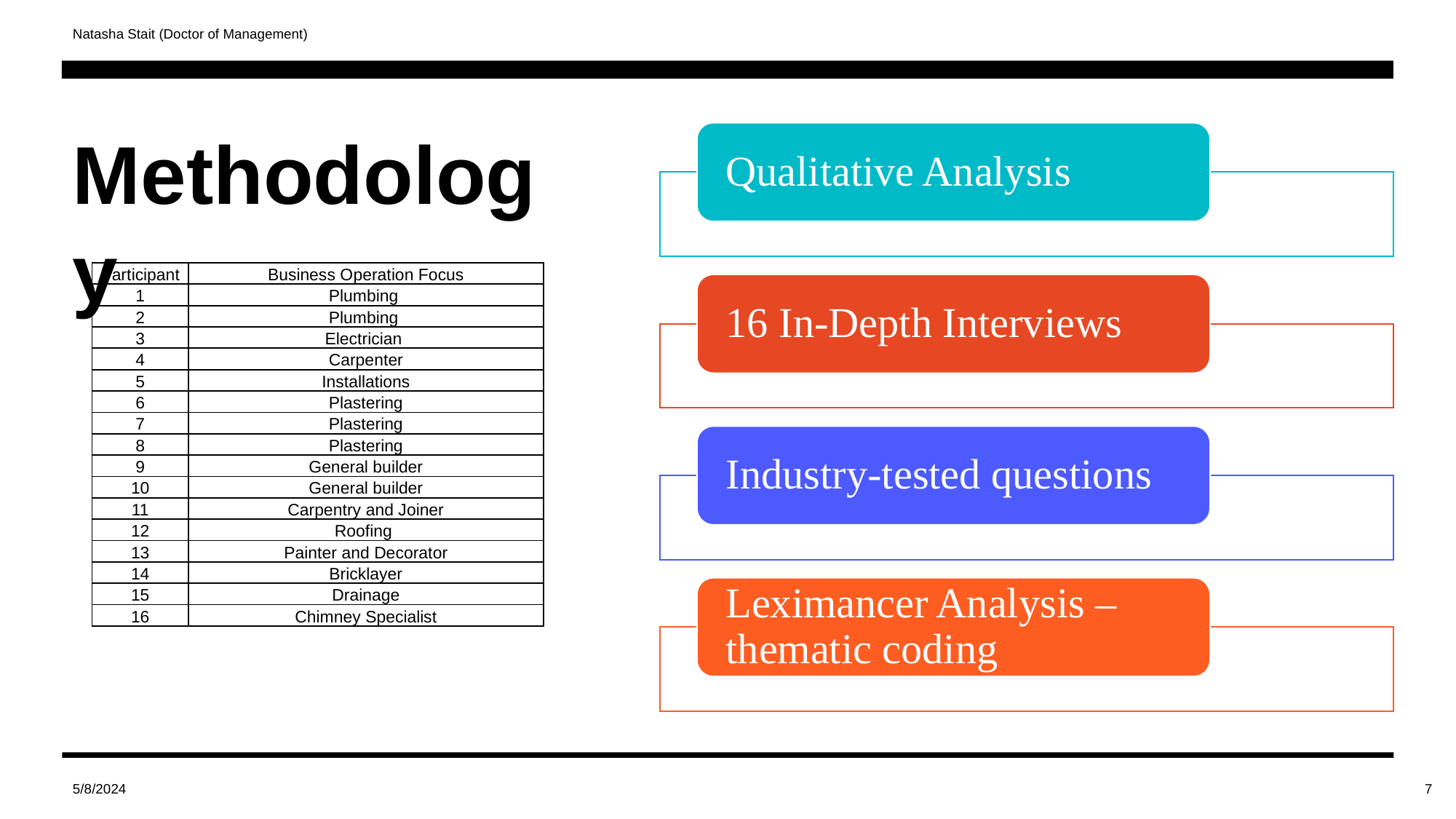

Natasha Stait (Doctor of Management)

# Methodology
Qualitative Analysis
16 In-Depth Interviews
Industry-tested questions
Leximancer Analysis – thematic coding
| Participant | Business Operation Focus |
| --- | --- |
| 1 | Plumbing |
| 2 | Plumbing |
| 3 | Electrician |
| 4 | Carpenter |
| 5 | Installations |
| 6 | Plastering |
| 7 | Plastering |
| 8 | Plastering |
| 9 | General builder |
| 10 | General builder |
| 11 | Carpentry and Joiner |
| 12 | Roofing |
| 13 | Painter and Decorator |
| 14 | Bricklayer |
| 15 | Drainage |
| 16 | Chimney Specialist |

5/8/2024
7